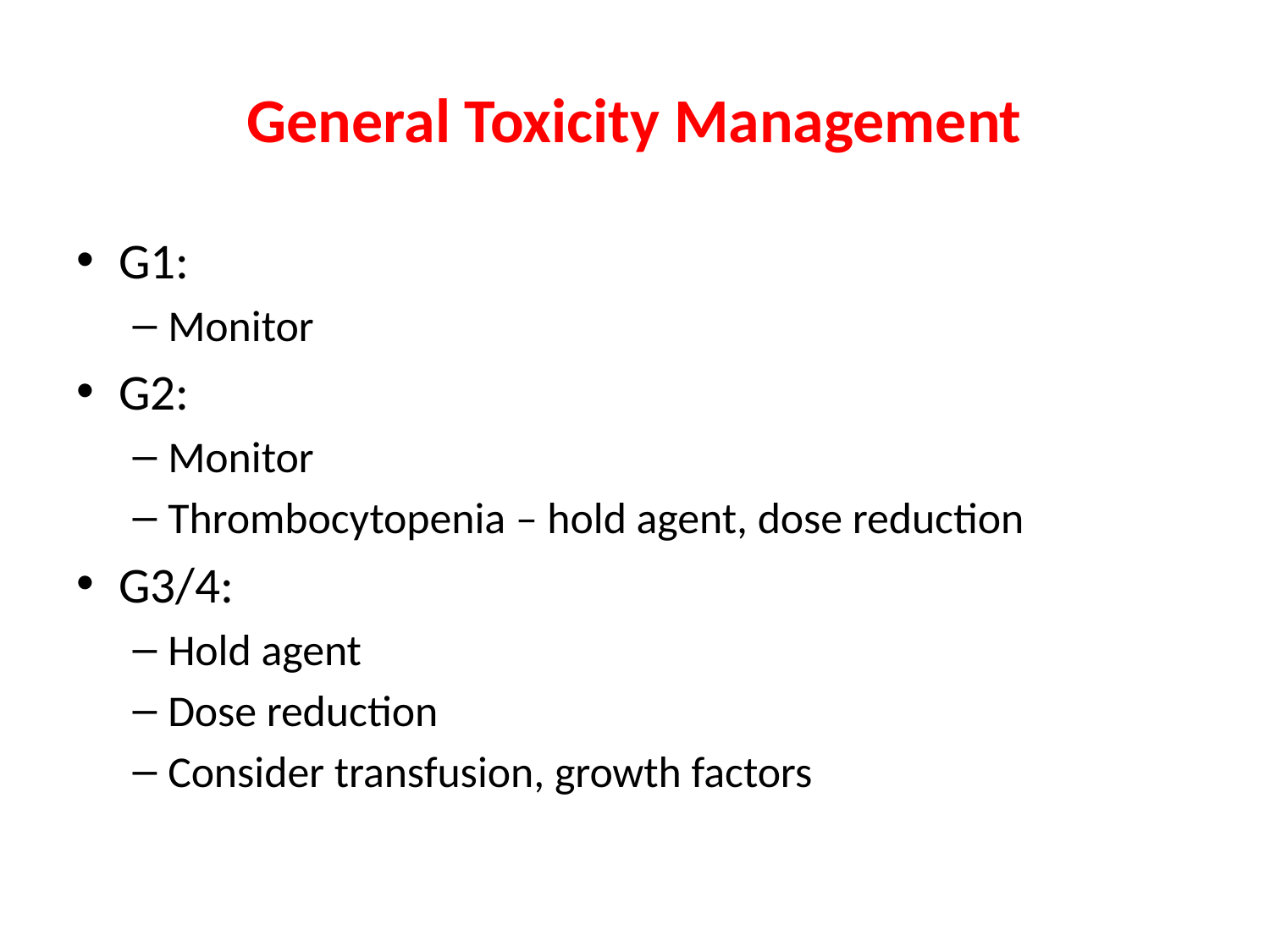

# General Toxicity Management
G1:
Monitor
G2:
Monitor
Thrombocytopenia – hold agent, dose reduction
G3/4:
Hold agent
Dose reduction
Consider transfusion, growth factors